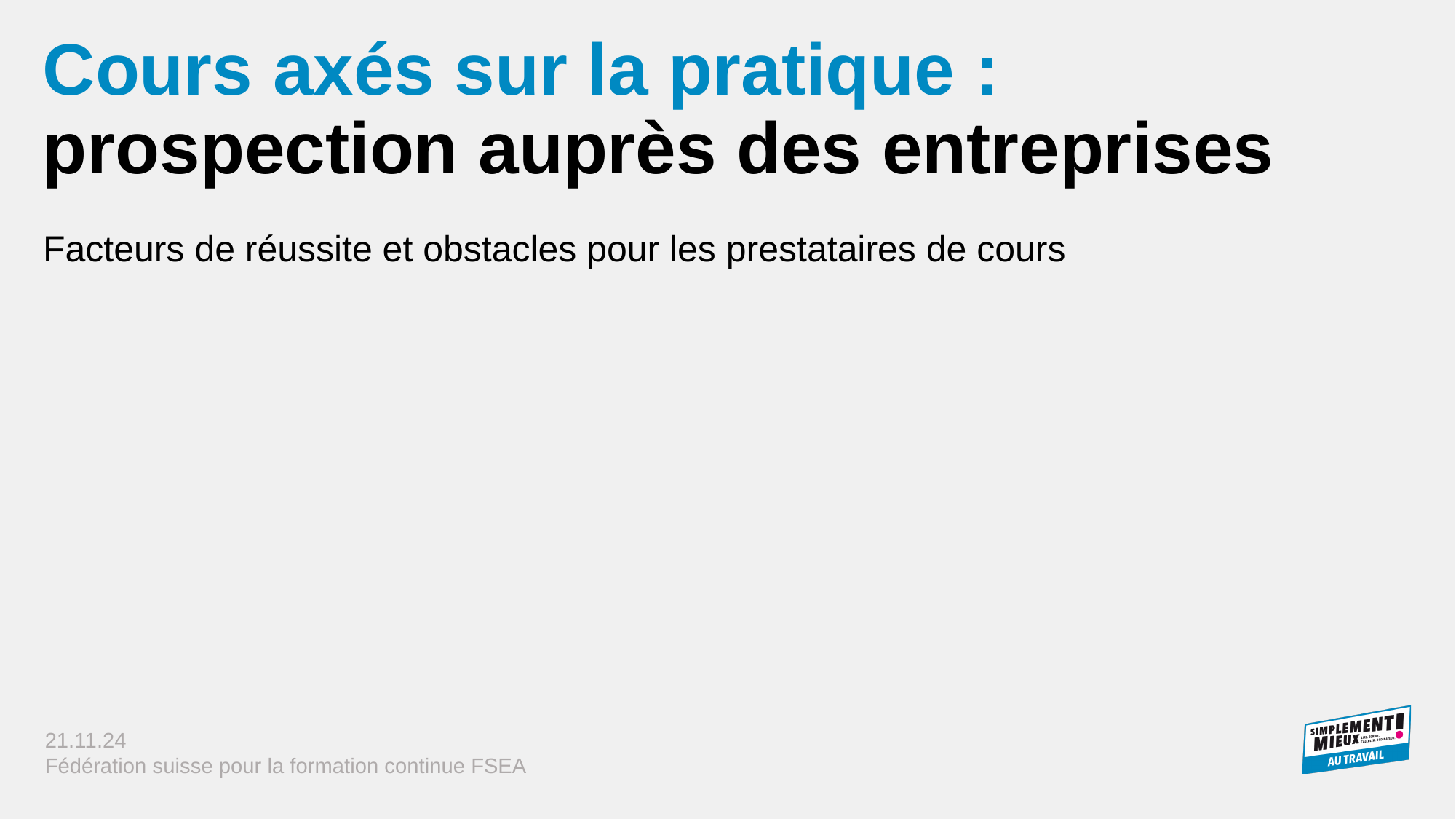

Cours axés sur la pratique :
prospection auprès des entreprises
Facteurs de réussite et obstacles pour les prestataires de cours